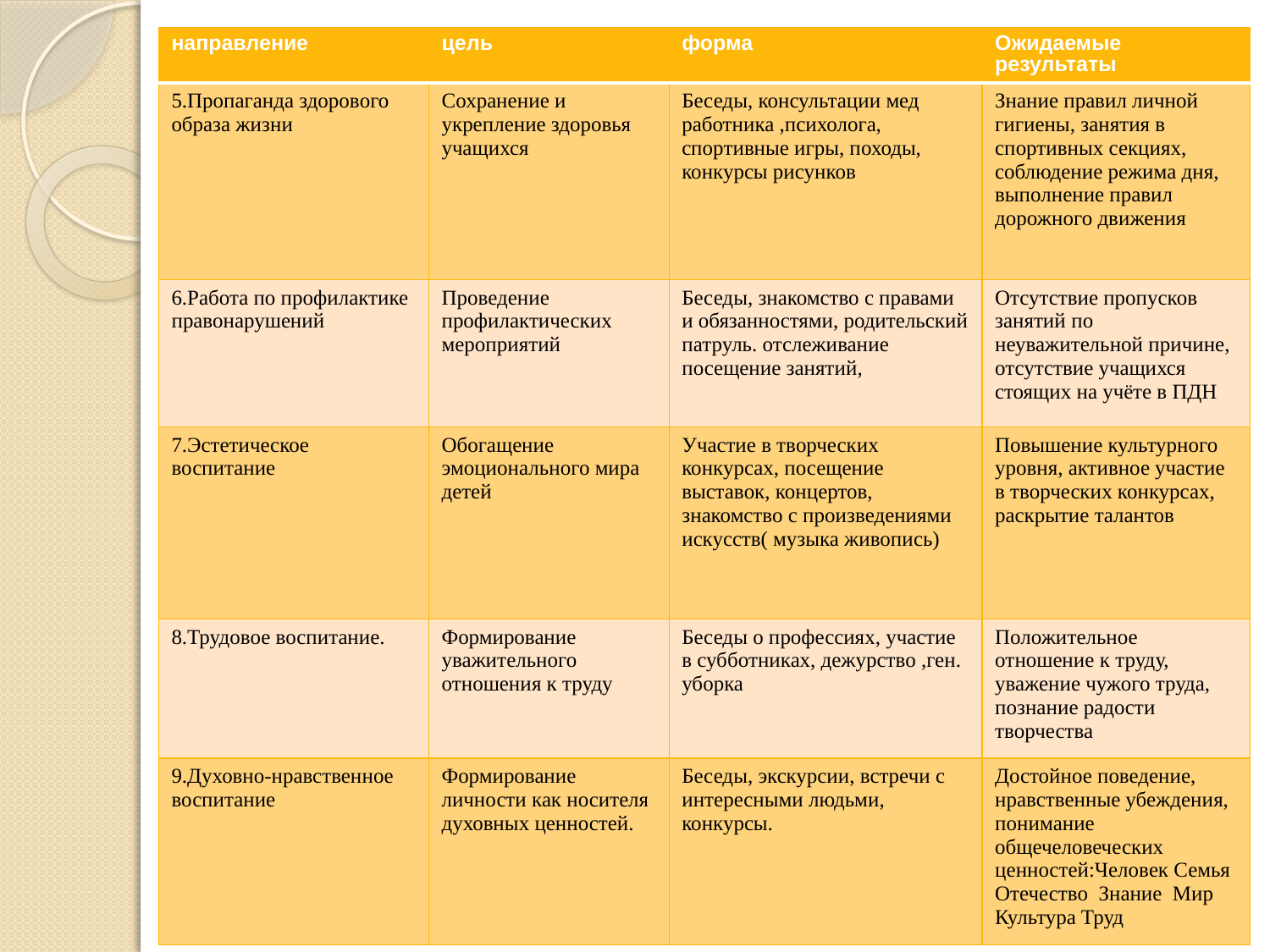

| направление | цель | форма | Ожидаемые результаты |
| --- | --- | --- | --- |
| 5.Пропаганда здорового образа жизни | Сохранение и укрепление здоровья учащихся | Беседы, консультации мед работника ,психолога, спортивные игры, походы, конкурсы рисунков | Знание правил личной гигиены, занятия в спортивных секциях, соблюдение режима дня, выполнение правил дорожного движения |
| 6.Работа по профилактике правонарушений | Проведение профилактических мероприятий | Беседы, знакомство с правами и обязанностями, родительский патруль. отслеживание посещение занятий, | Отсутствие пропусков занятий по неуважительной причине, отсутствие учащихся стоящих на учёте в ПДН |
| 7.Эстетическое воспитание | Обогащение эмоционального мира детей | Участие в творческих конкурсах, посещение выставок, концертов, знакомство с произведениями искусств( музыка живопись) | Повышение культурного уровня, активное участие в творческих конкурсах, раскрытие талантов |
| 8.Трудовое воспитание. | Формирование уважительного отношения к труду | Беседы о профессиях, участие в субботниках, дежурство ,ген. уборка | Положительное отношение к труду, уважение чужого труда, познание радости творчества |
| 9.Духовно-нравственное воспитание | Формирование личности как носителя духовных ценностей. | Беседы, экскурсии, встречи с интересными людьми, конкурсы. | Достойное поведение, нравственные убеждения, понимание общечеловеческих ценностей:Человек Семья Отечество Знание Мир Культура Труд |
#